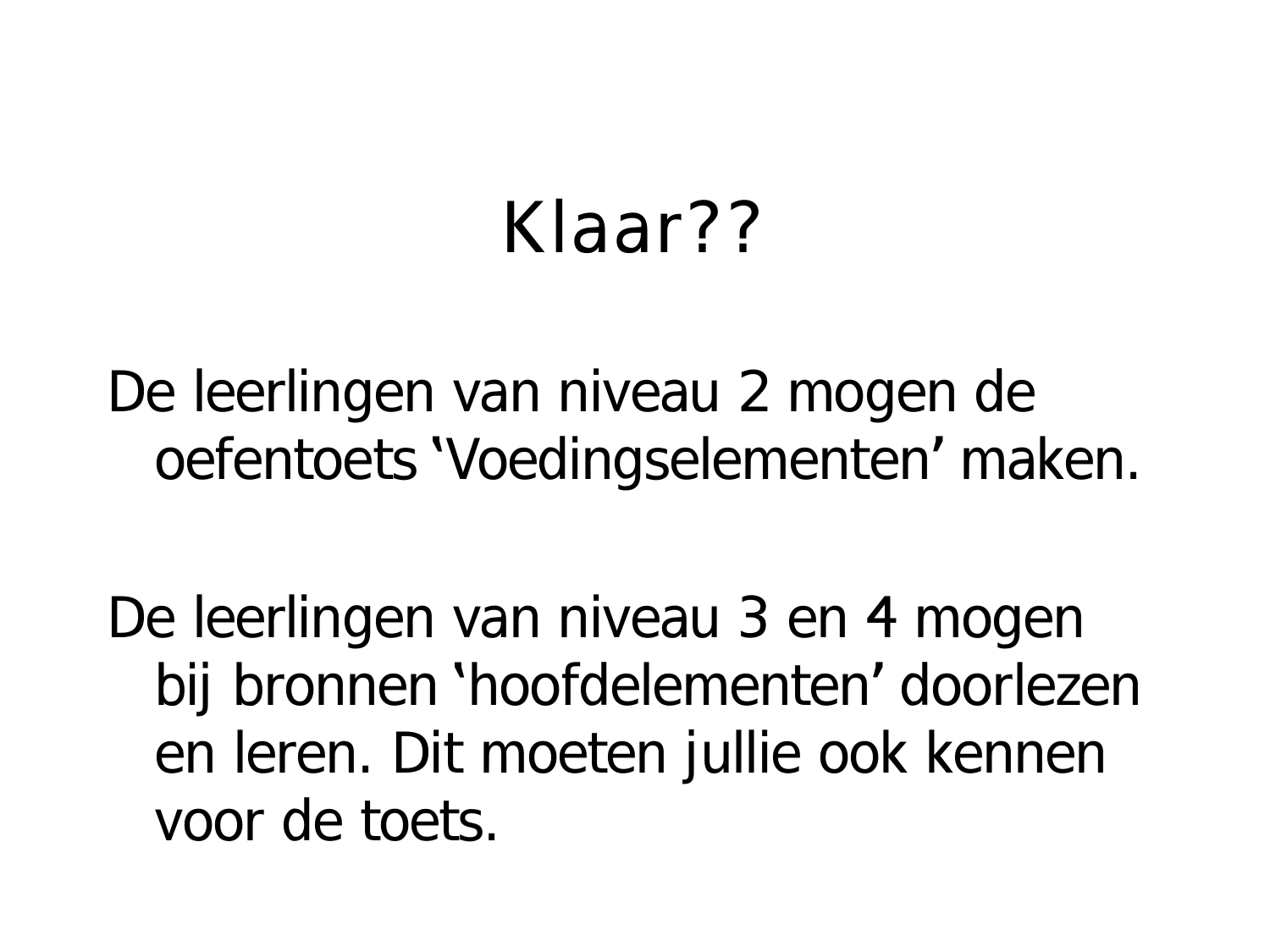

# Klaar??
De leerlingen van niveau 2 mogen de oefentoets ‘Voedingselementen’ maken.

De leerlingen van niveau 3 en 4 mogen bij bronnen ‘hoofdelementen’ doorlezen en leren. Dit moeten jullie ook kennen voor de toets.